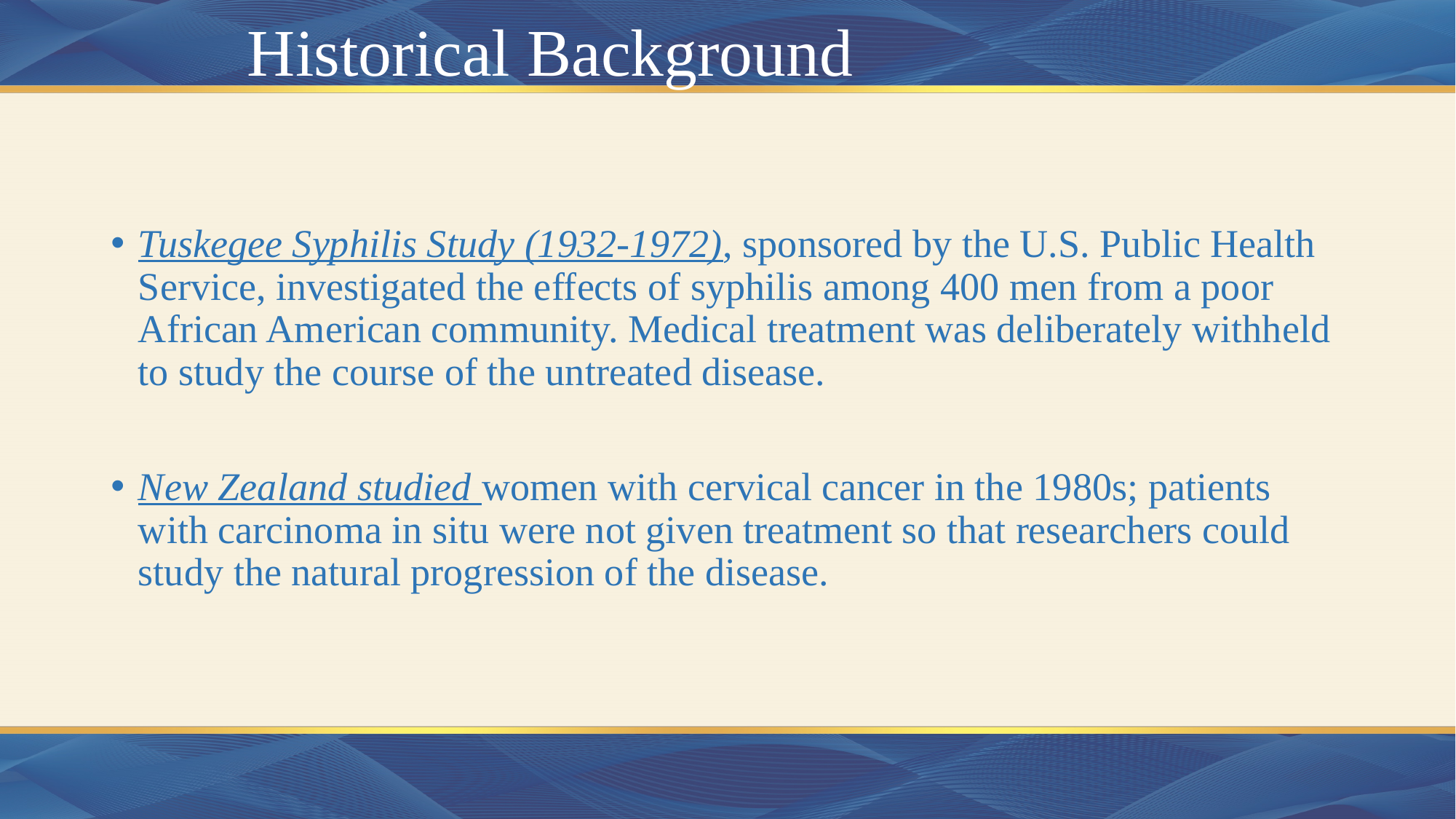

# Historical Background
Tuskegee Syphilis Study (1932-1972), sponsored by the U.S. Public Health Service, investigated the effects of syphilis among 400 men from a poor African American community. Medical treatment was deliberately withheld to study the course of the untreated disease.

New Zealand studied women with cervical cancer in the 1980s; patients with carcinoma in situ were not given treatment so that researchers could study the natural progression of the disease.